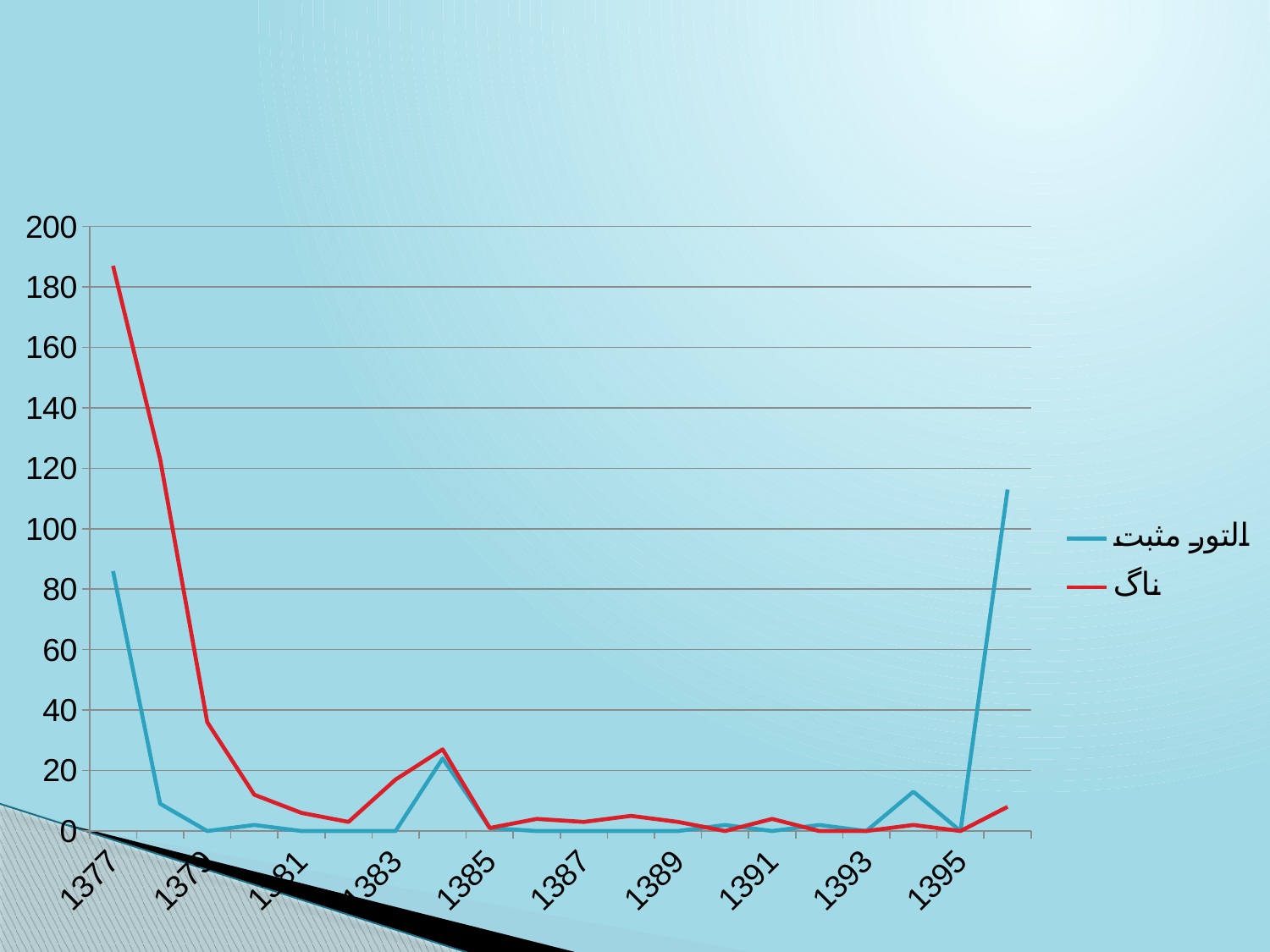

#

### Chart

| Category | التور مثبت | ناگ |
|---|---|---|
| 1377 | 86.0 | 187.0 |
| 1378 | 9.0 | 123.0 |
| 1379 | 0.0 | 36.0 |
| 1380 | 2.0 | 12.0 |
| 1381 | 0.0 | 6.0 |
| 1382 | 0.0 | 3.0 |
| 1383 | 0.0 | 17.0 |
| 1384 | 24.0 | 27.0 |
| 1385 | 1.0 | 1.0 |
| 1386 | 0.0 | 4.0 |
| 1387 | 0.0 | 3.0 |
| 1388 | 0.0 | 5.0 |
| 1389 | 0.0 | 3.0 |
| 1390 | 2.0 | 0.0 |
| 1391 | 0.0 | 4.0 |
| 1392 | 2.0 | 0.0 |
| 1393 | 0.0 | 0.0 |
| 1394 | 13.0 | 2.0 |
| 1395 | 0.0 | 0.0 |
| 1396 | 113.0 | 8.0 |